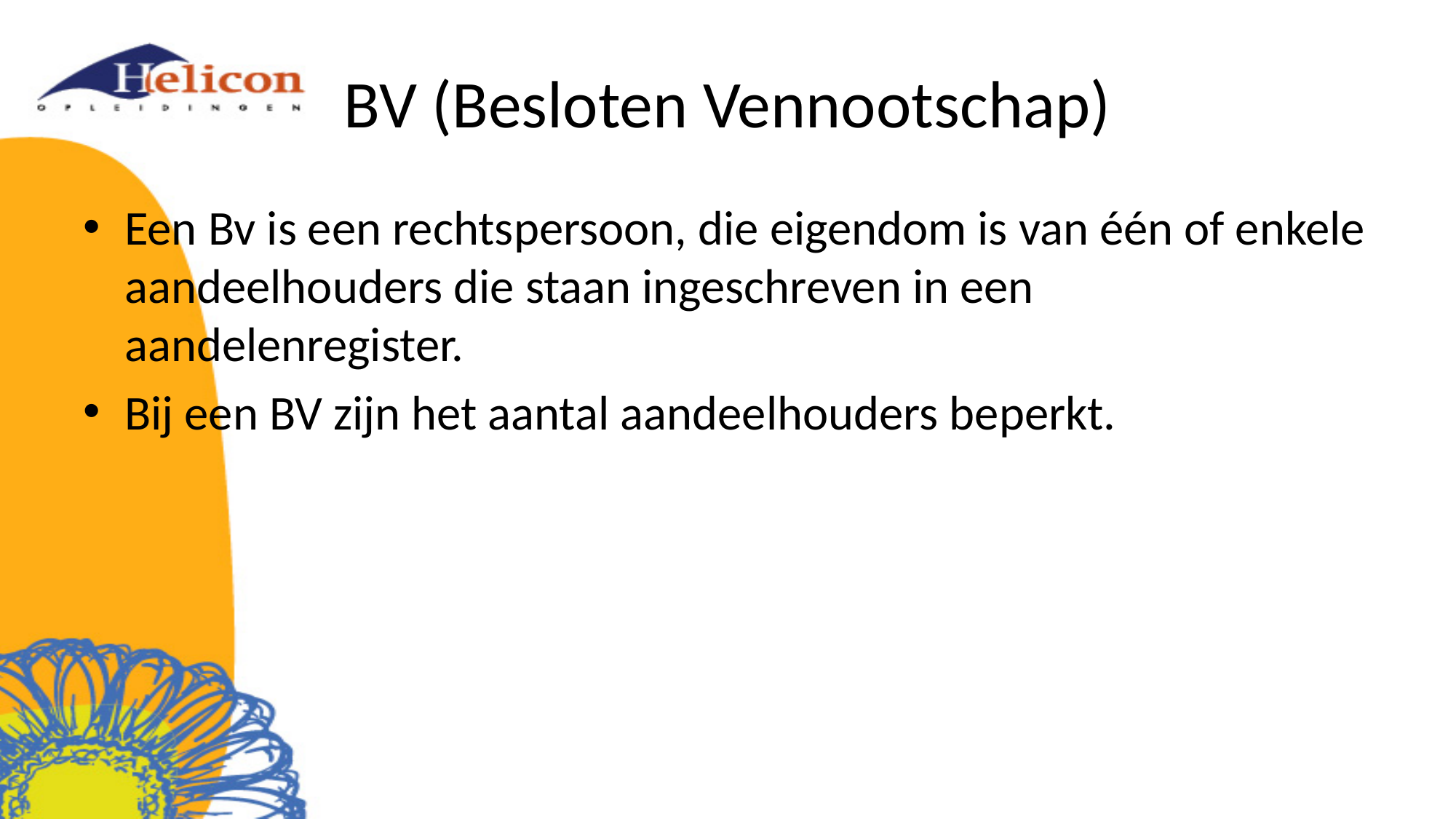

# BV (Besloten Vennootschap)
Een Bv is een rechtspersoon, die eigendom is van één of enkele aandeelhouders die staan ingeschreven in een aandelenregister.
Bij een BV zijn het aantal aandeelhouders beperkt.